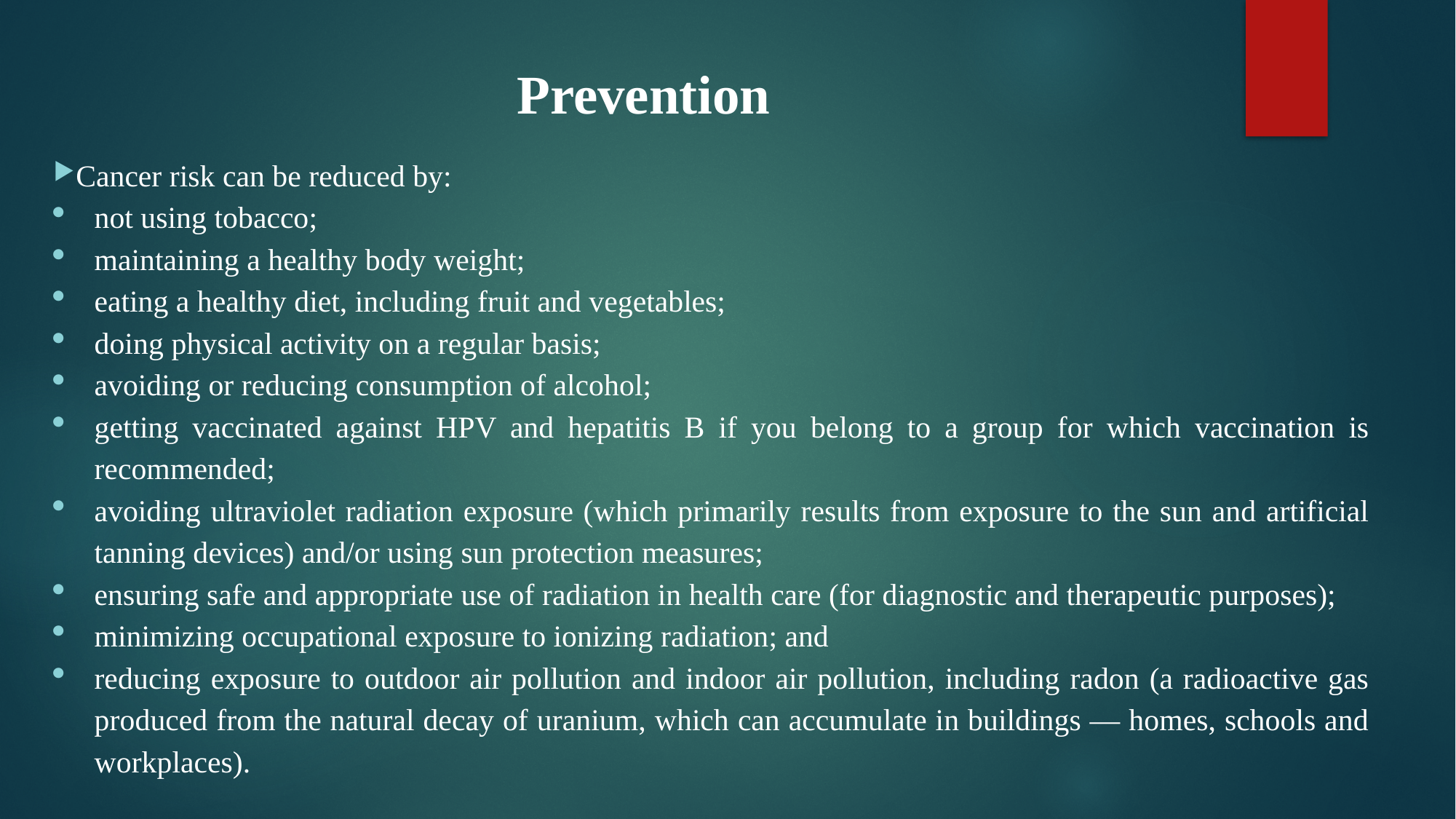

# Prevention
Cancer risk can be reduced by:
not using tobacco;
maintaining a healthy body weight;
eating a healthy diet, including fruit and vegetables;
doing physical activity on a regular basis;
avoiding or reducing consumption of alcohol;
getting vaccinated against HPV and hepatitis B if you belong to a group for which vaccination is recommended;
avoiding ultraviolet radiation exposure (which primarily results from exposure to the sun and artificial tanning devices) and/or using sun protection measures;
ensuring safe and appropriate use of radiation in health care (for diagnostic and therapeutic purposes);
minimizing occupational exposure to ionizing radiation; and
reducing exposure to outdoor air pollution and indoor air pollution, including radon (a radioactive gas produced from the natural decay of uranium, which can accumulate in buildings — homes, schools and workplaces).